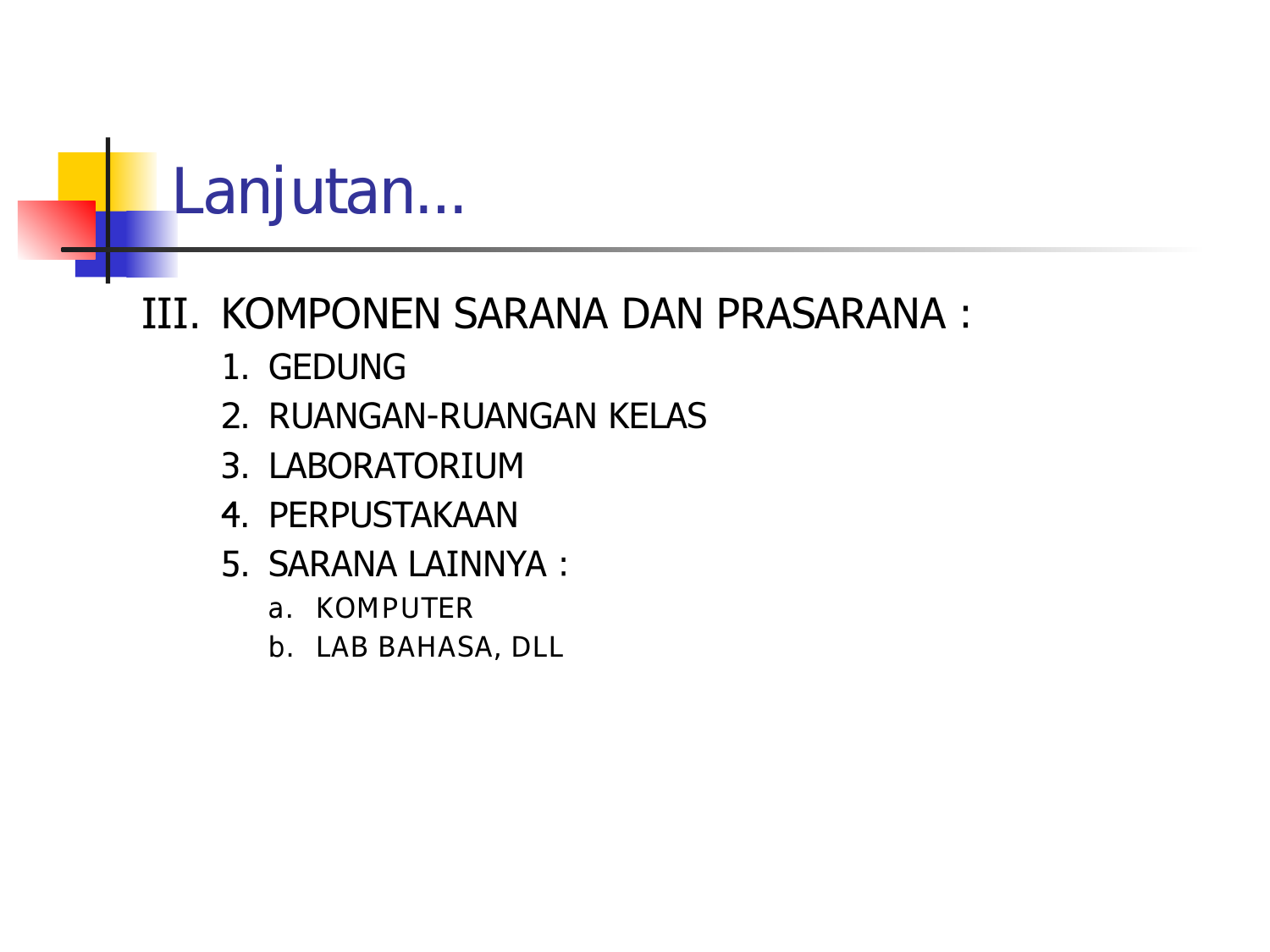

# Lanjutan…
KOMPONEN SARANA DAN PRASARANA :
GEDUNG
RUANGAN-RUANGAN KELAS
LABORATORIUM
PERPUSTAKAAN
SARANA LAINNYA :
KOMPUTER
LAB BAHASA, DLL